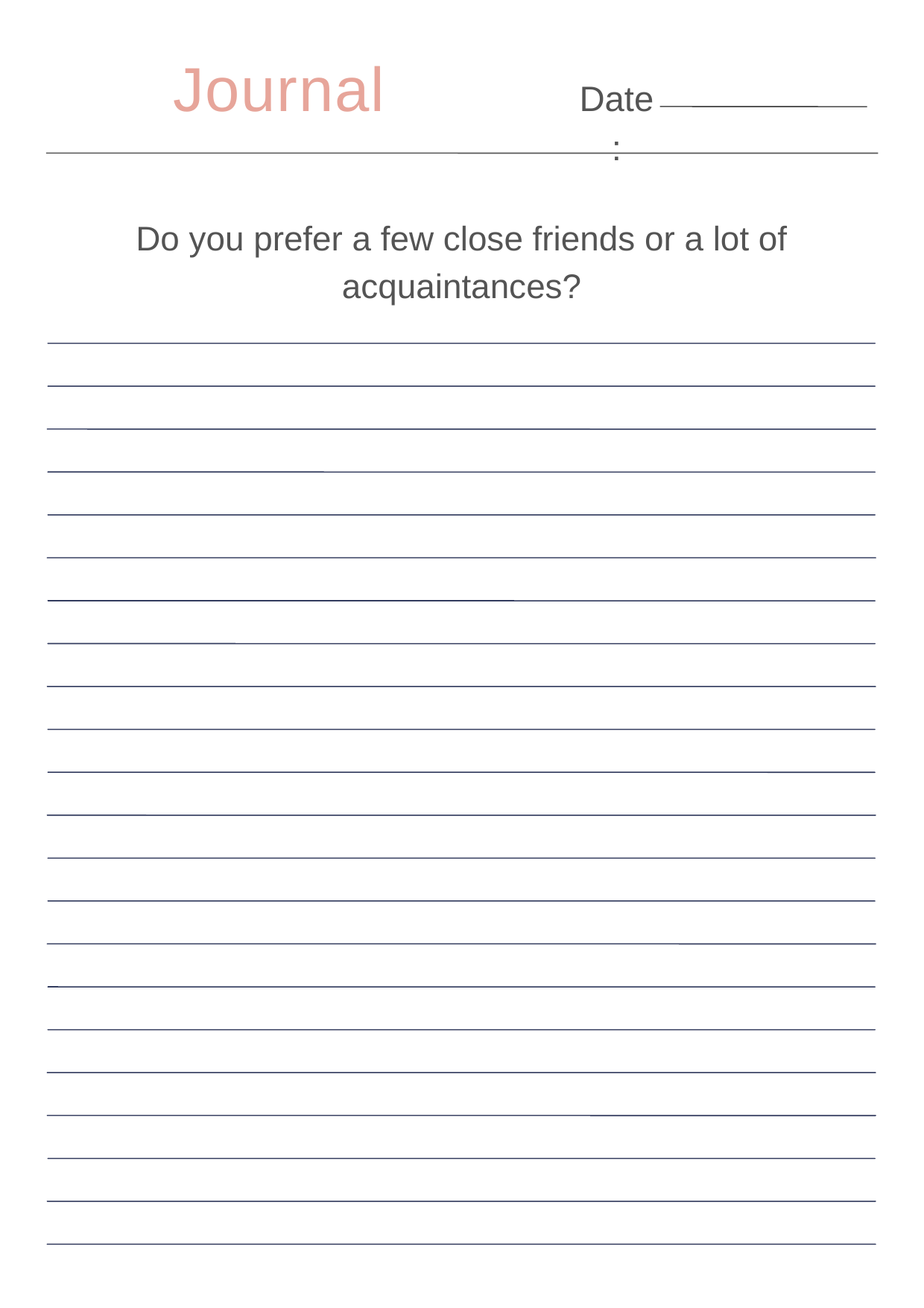

Journal
Date:

Do you prefer a few close friends or a lot of acquaintances?